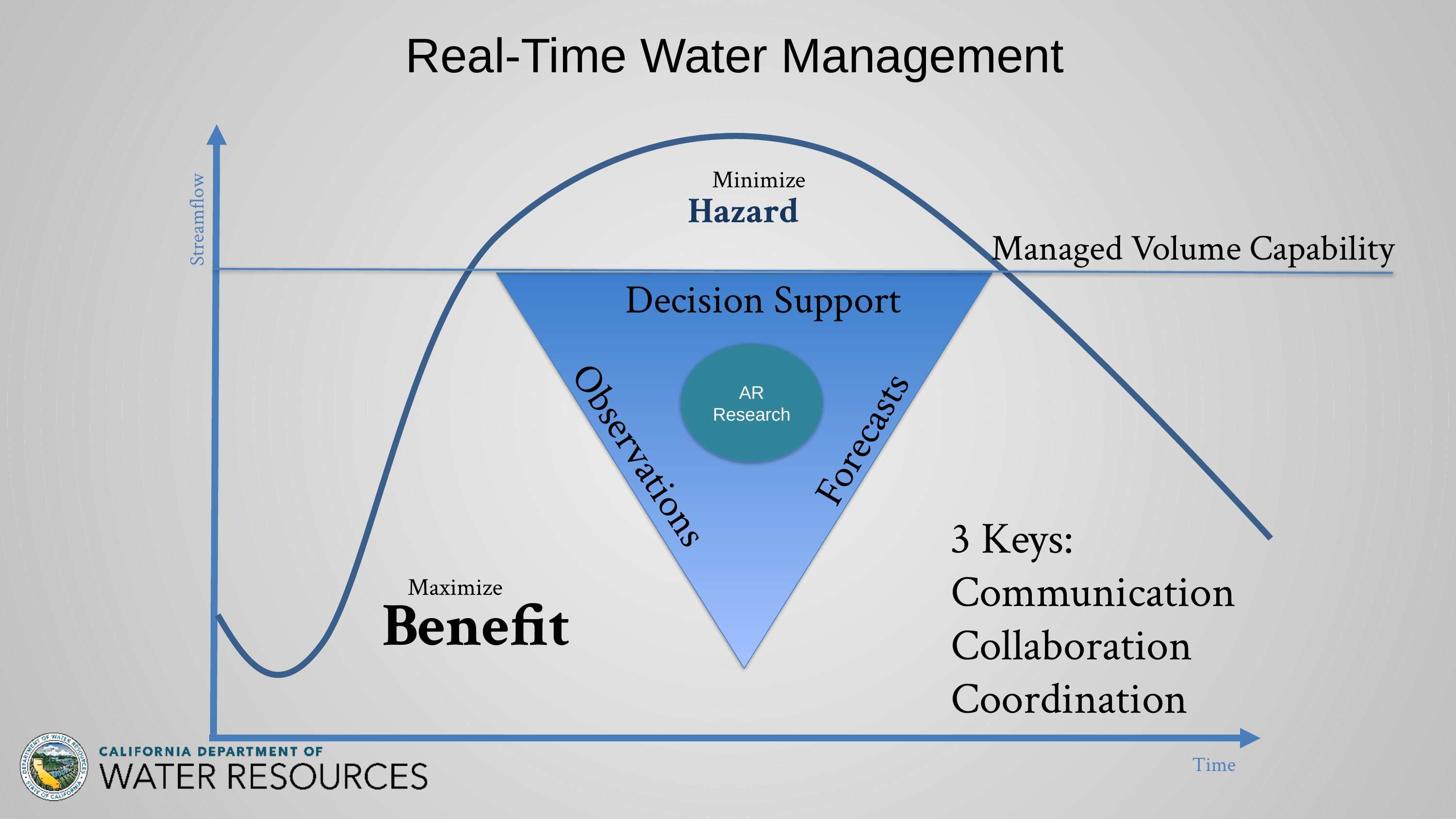

Real-Time Water Management

Minimize
Hazard
Streamflow
Managed Volume Capability
Decision Support

AR Research
Forecasts
Observations
3 Keys:
Communication
Collaboration
Coordination
Maximize
Benefit
Time